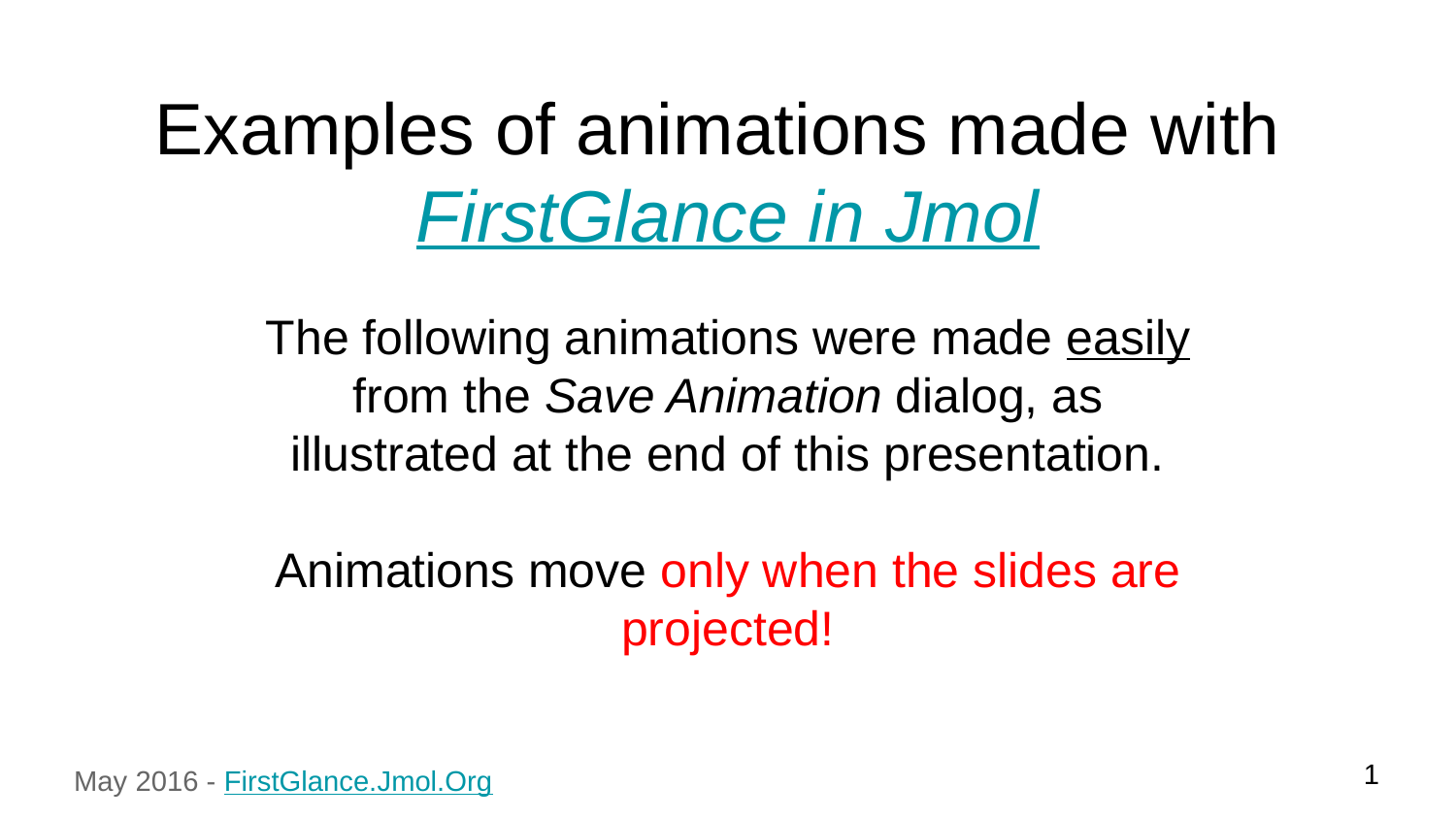

# Examples of animations made with FirstGlance in Jmol
The following animations were made easily from the Save Animation dialog, as illustrated at the end of this presentation.

Animations move only when the slides are projected!
1